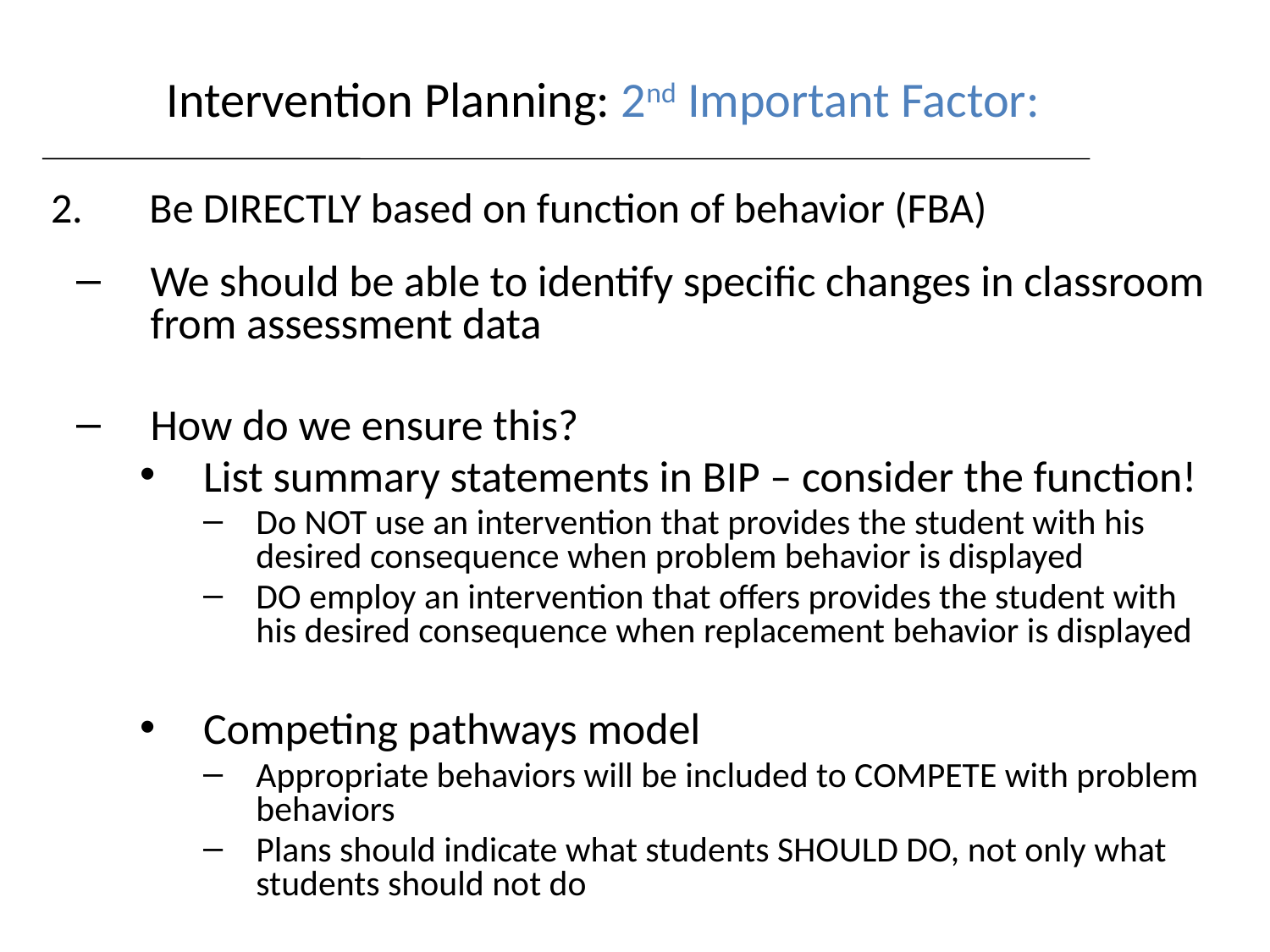

Intervention Planning: 2nd Important Factor:

    2.       Be DIRECTLY based on function of behavior (FBA)

We should be able to identify specific changes in classroom  from assessment data

How do we ensure this?
List summary statements in BIP – consider the function!
Do NOT use an intervention that provides the student with his desired consequence when problem behavior is displayed
DO employ an intervention that offers provides the student with his desired consequence when replacement behavior is displayed

Competing pathways model
Appropriate behaviors will be included to COMPETE with problem behaviors
Plans should indicate what students SHOULD DO, not only what students should not do